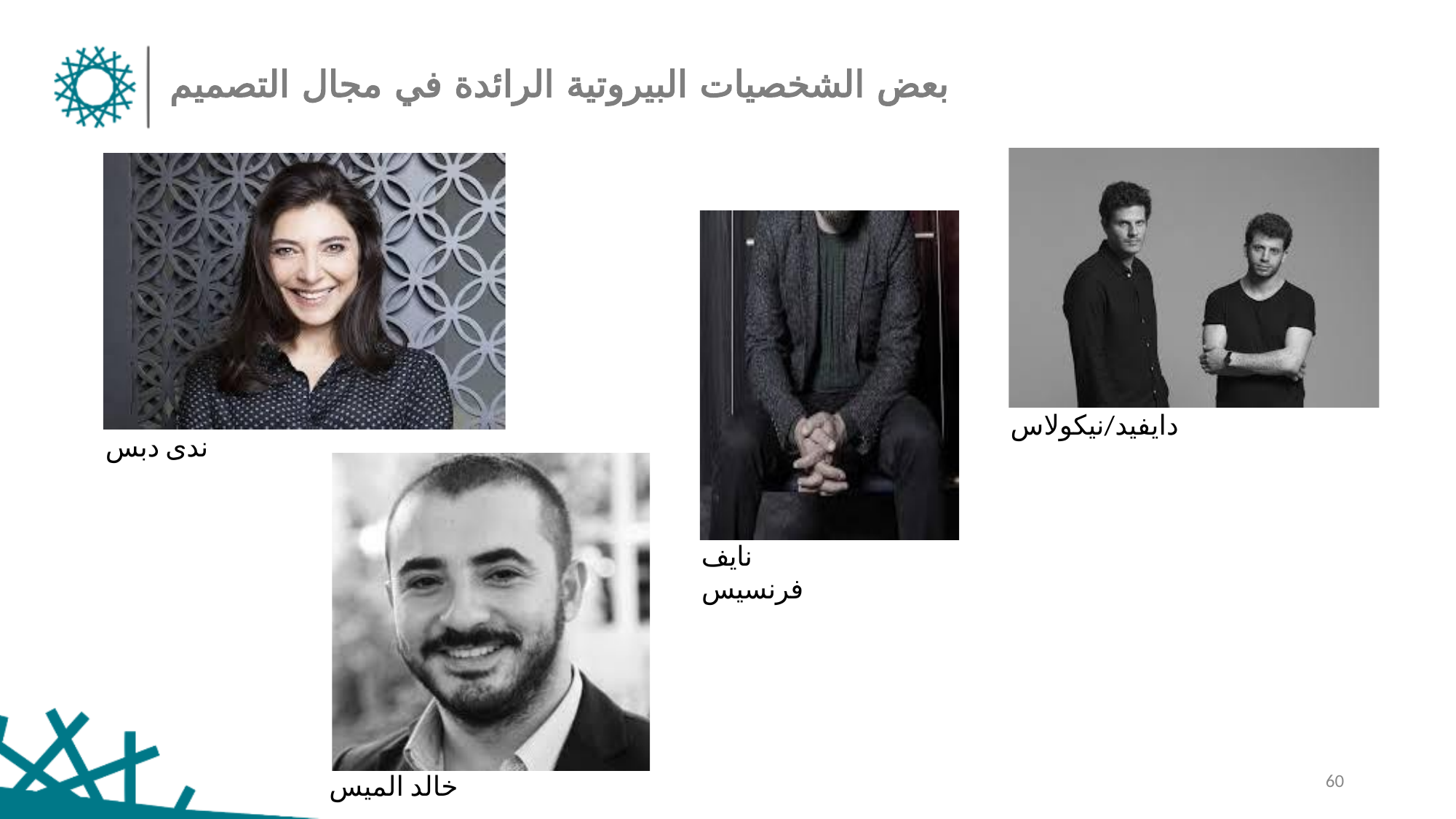

بعض الشخصيات البيروتية الرائدة في مجال التصميم

دايفيد/نيكولاس
ندى دبس

نايف فرنسيس
خالد الميس
60